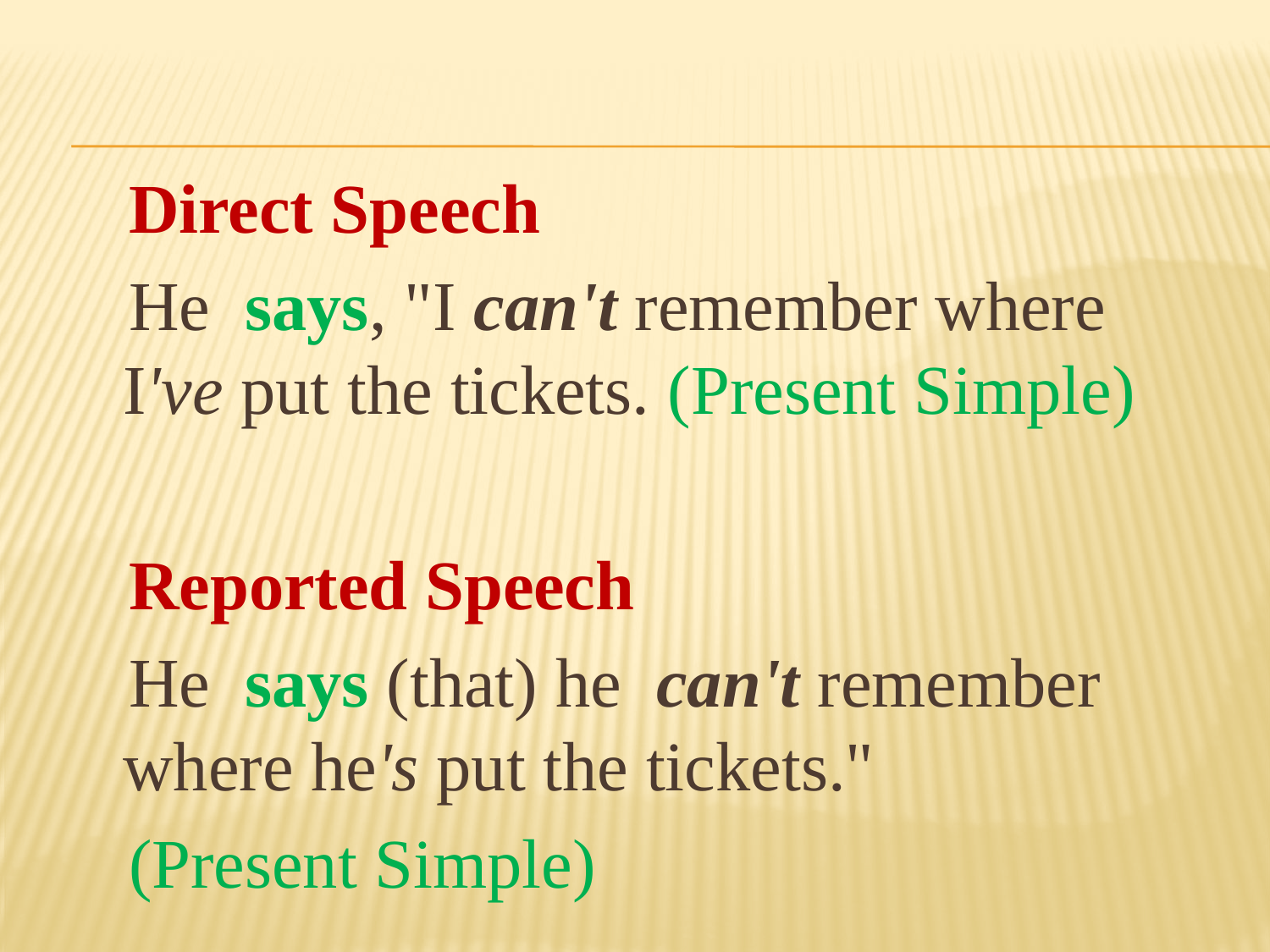

#

   Direct Speech
   Не  says, "I can't remember where I've put the tickets. (Present Simple)

   Reported Speech
   Не  says (that) he  can't remember where he's put the tickets."
   (Present Simple)